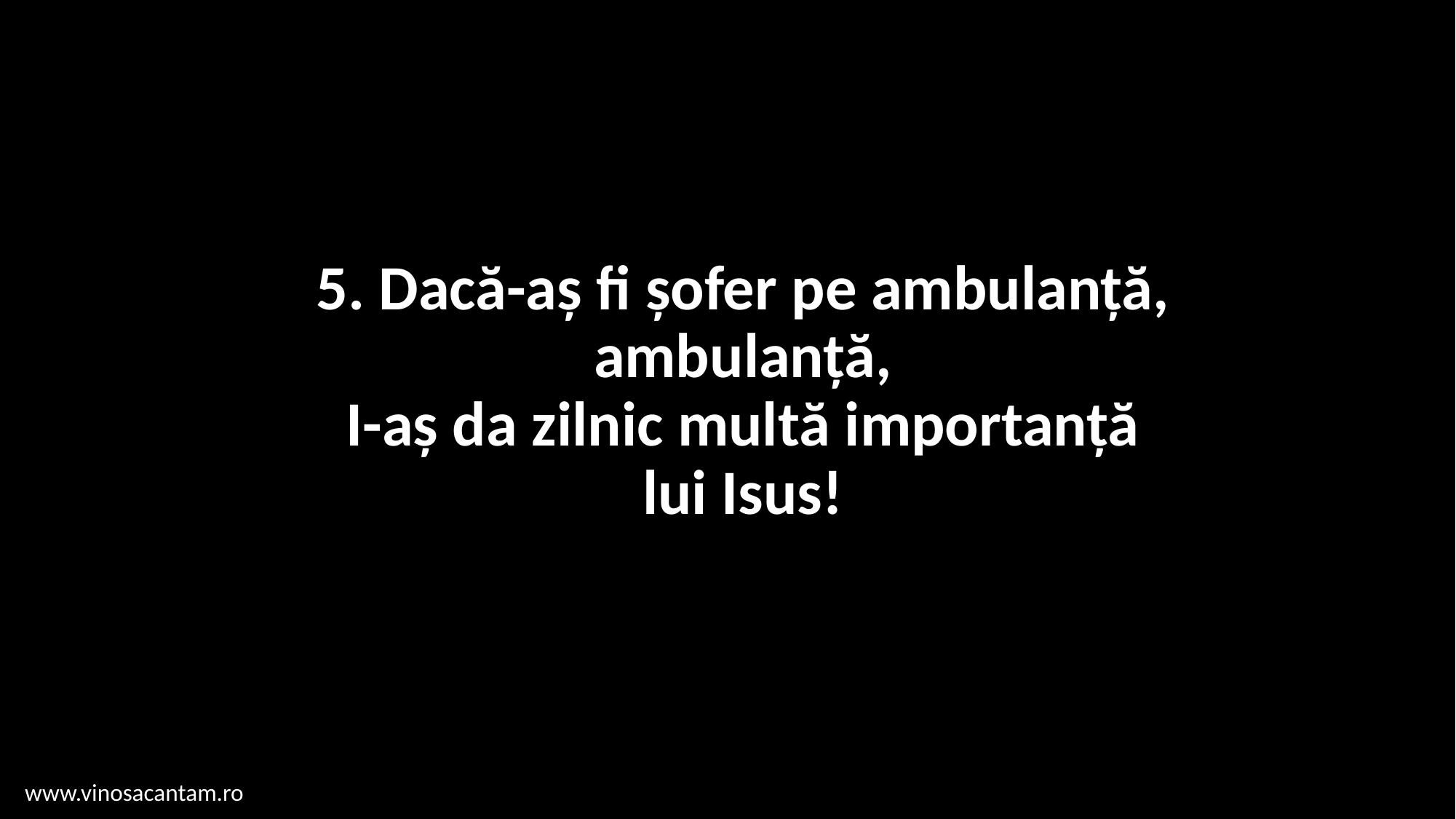

# 5. Dacă-aș fi șofer pe ambulanță, ambulanță, I-aș da zilnic multă importanță lui Isus!
www.vinosacantam.ro